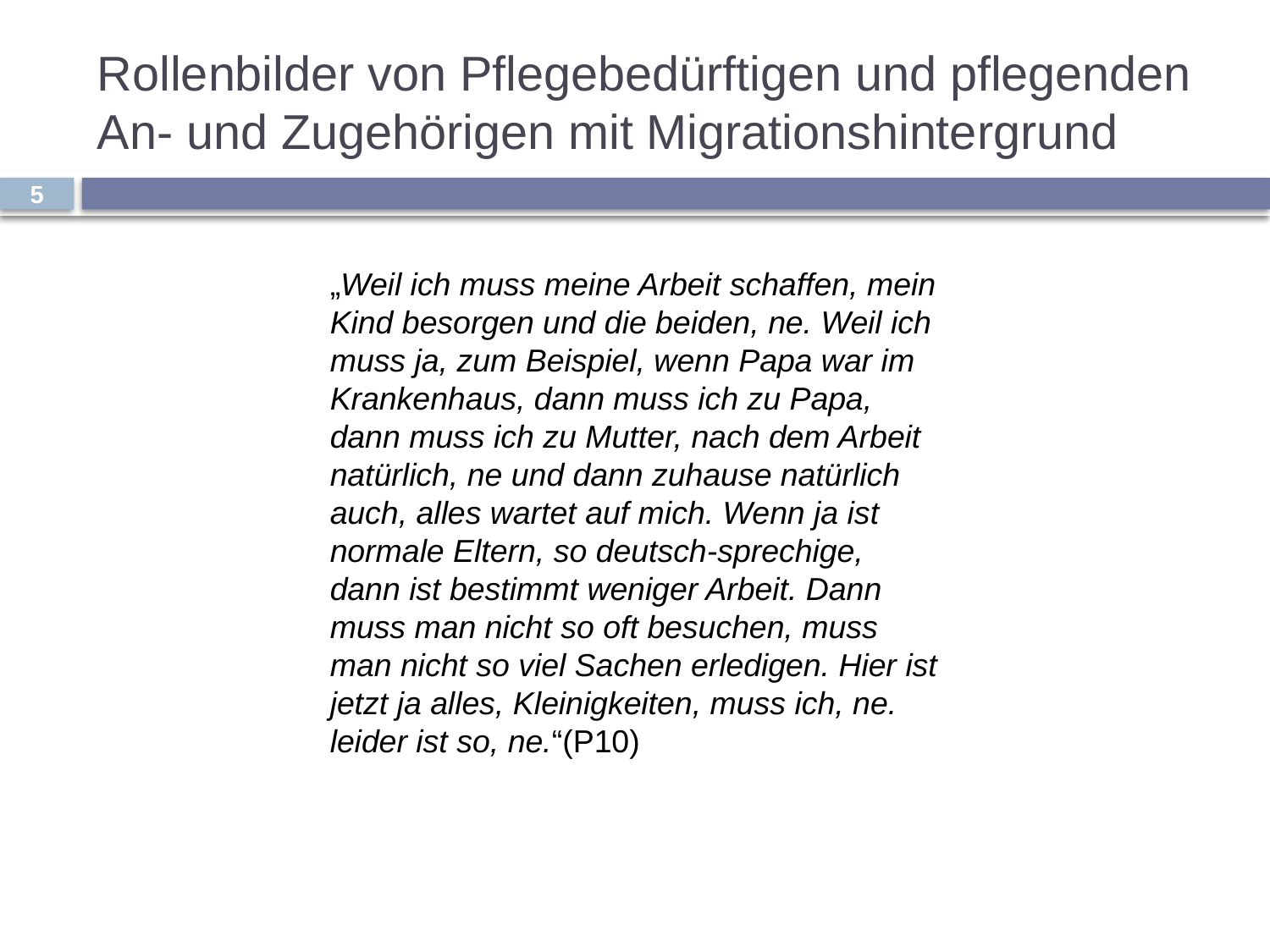

# Rollenbilder von Pflegebedürftigen und pflegenden An- und Zugehörigen mit Migrationshintergrund
5
„Weil ich muss meine Arbeit schaffen, mein Kind besorgen und die beiden, ne. Weil ich muss ja, zum Beispiel, wenn Papa war im Krankenhaus, dann muss ich zu Papa, dann muss ich zu Mutter, nach dem Arbeit natürlich, ne und dann zuhause natürlich auch, alles wartet auf mich. Wenn ja ist normale Eltern, so deutsch-sprechige, dann ist bestimmt weniger Arbeit. Dann muss man nicht so oft besuchen, muss man nicht so viel Sachen erledigen. Hier ist jetzt ja alles, Kleinigkeiten, muss ich, ne. leider ist so, ne.“(P10)